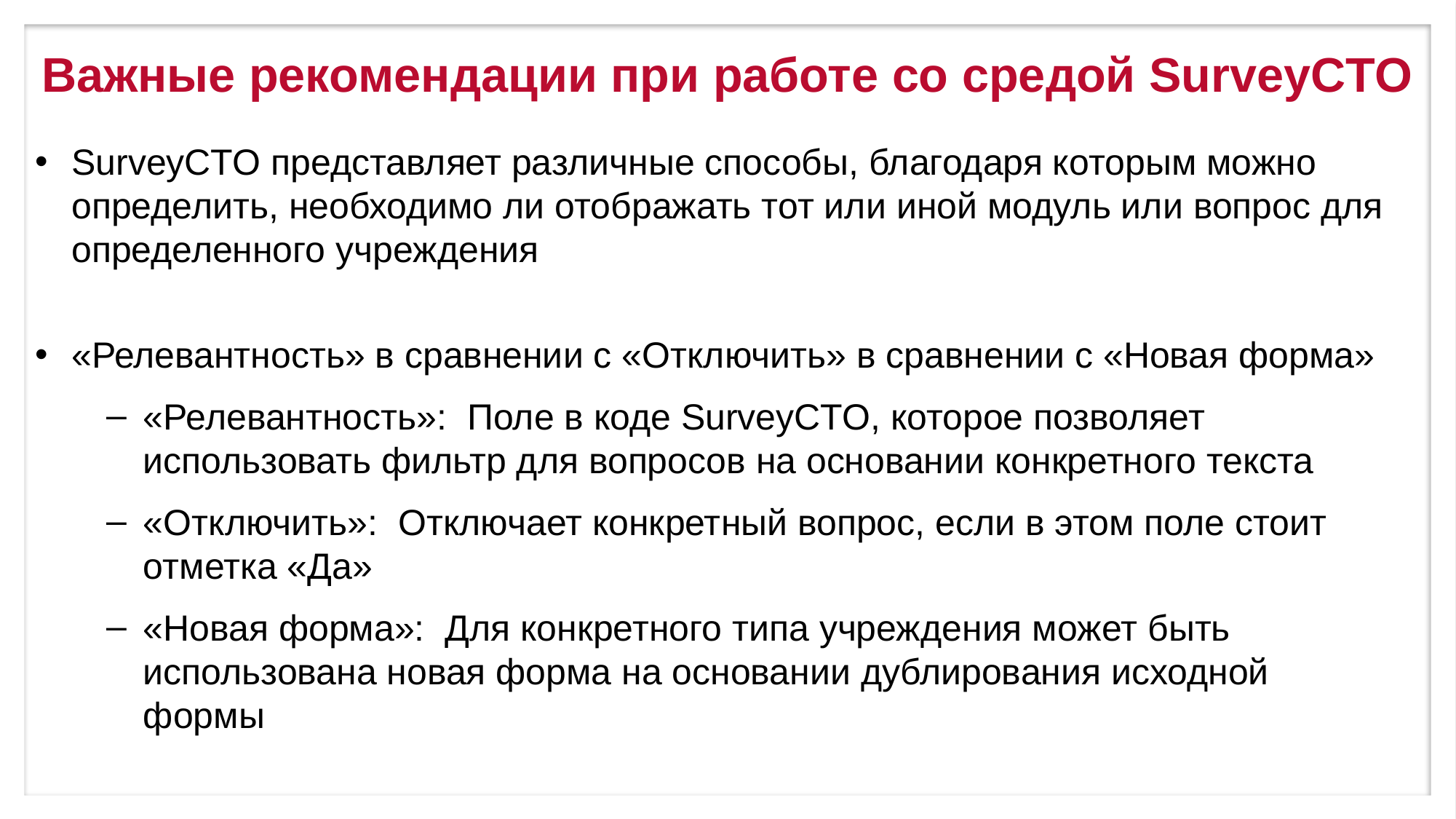

# Важные рекомендации при работе со средой SurveyCTO
SurveyCTO представляет различные способы, благодаря которым можно определить, необходимо ли отображать тот или иной модуль или вопрос для определенного учреждения
«Релевантность» в сравнении с «Отключить» в сравнении с «Новая форма»
«Релевантность»:  Поле в коде SurveyCTO, которое позволяет использовать фильтр для вопросов на основании конкретного текста
«Отключить»:  Отключает конкретный вопрос, если в этом поле стоит отметка «Да»
«Новая форма»:  Для конкретного типа учреждения может быть использована новая форма на основании дублирования исходной формы